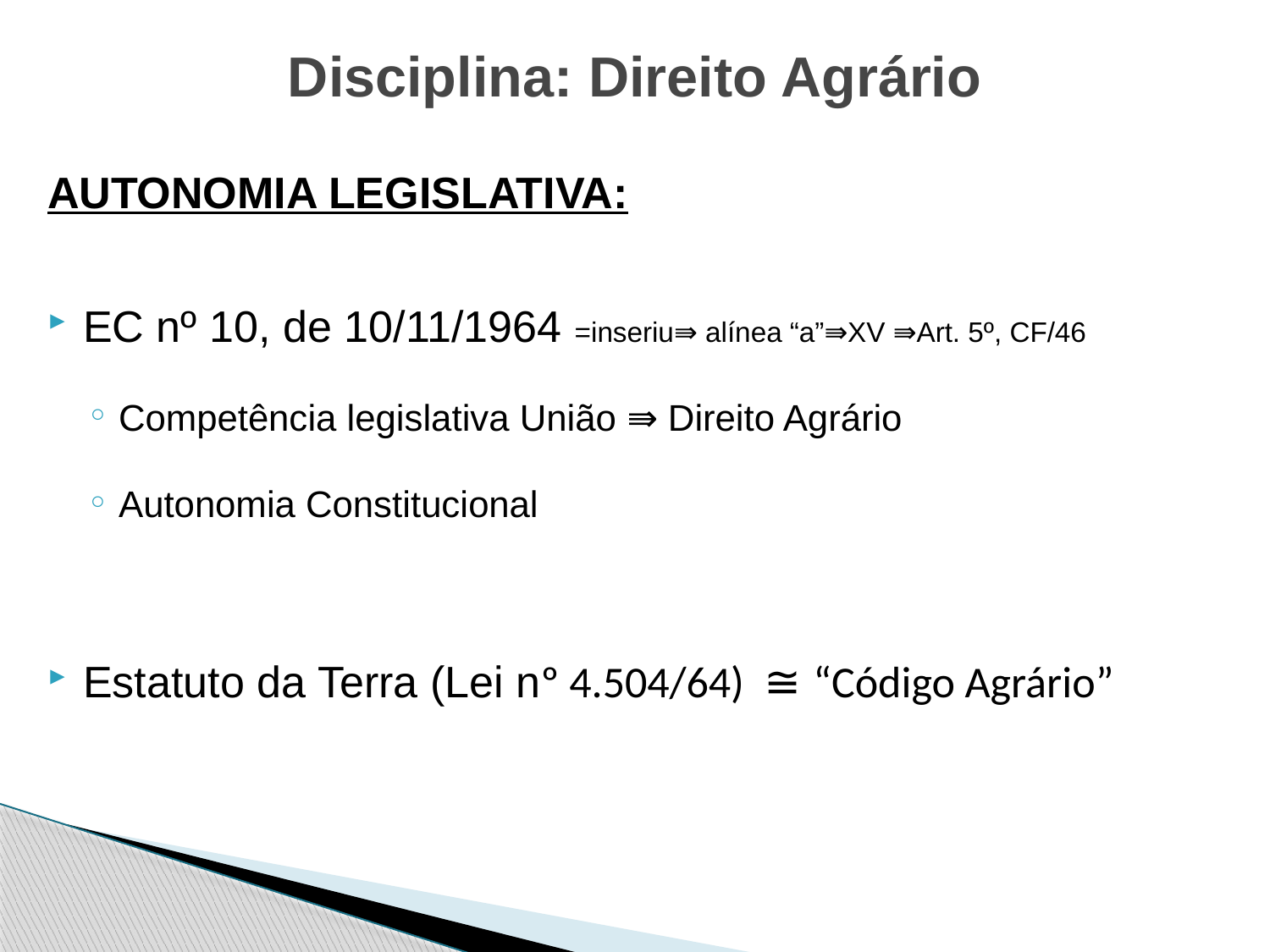

Disciplina: Direito Agrário
AUTONOMIA LEGISLATIVA:

EC nº 10, de 10/11/1964 =inseriu⇛ alínea “a”⇛XV ⇛Art. 5º, CF/46
Competência legislativa União ⇛ Direito Agrário
Autonomia Constitucional

Estatuto da Terra (Lei nº 4.504/64)  ≅ “Código Agrário”